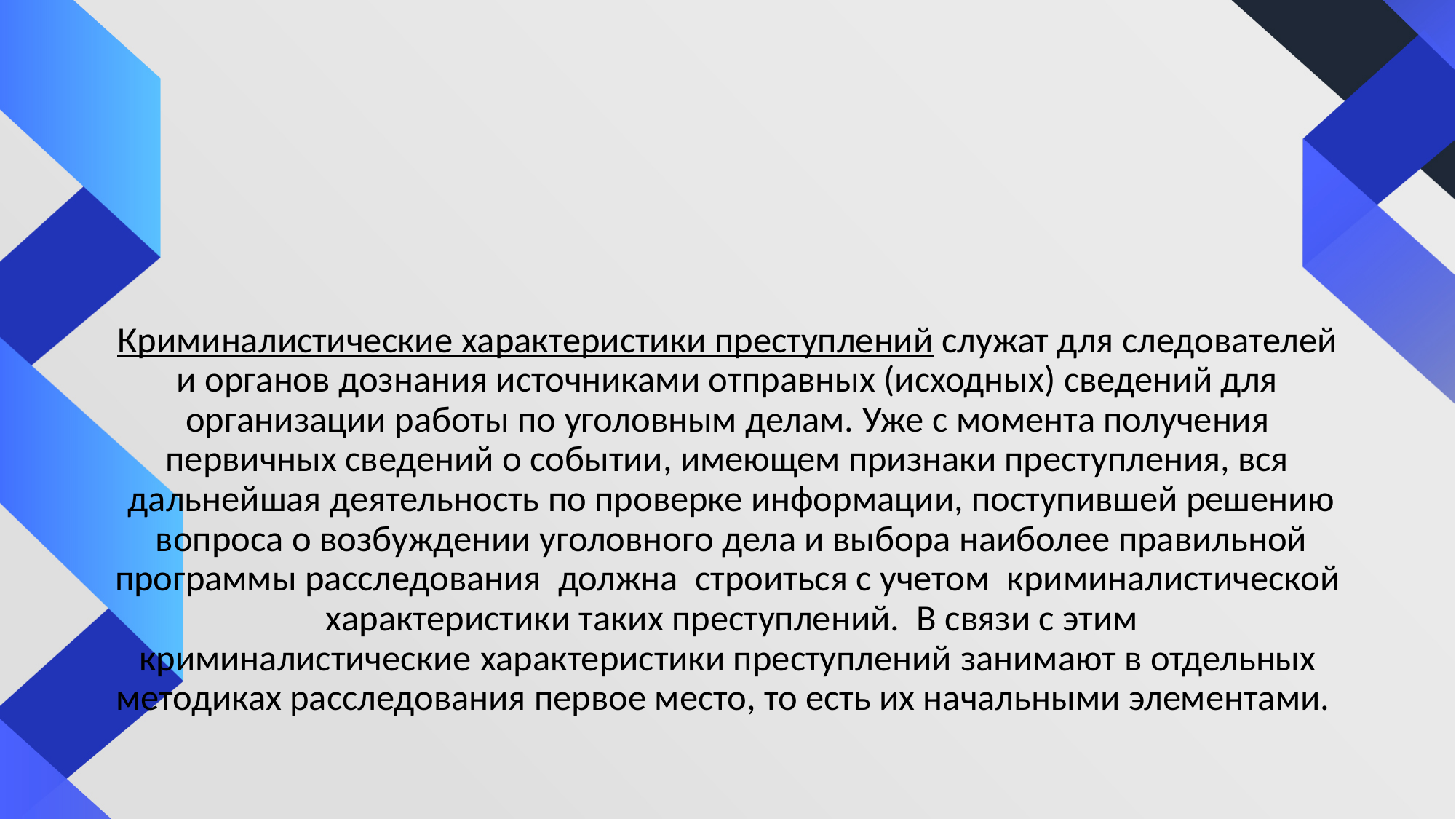

#

Криминалистические характеристики преступлений служат для следователей и органов дознания источниками отправных (исходных) сведений для организации работы по уголовным делам. Уже с момента получения первичных сведений о событии, имеющем признаки преступления, вся  дальнейшая деятельность по проверке информации, поступившей решению  вопроса о возбуждении уголовного дела и выбора наиболее правильной программы расследования  должна  строиться с учетом  криминалистической  характеристики таких преступлений.  В связи с этим криминалистические характеристики преступлений занимают в отдельных методиках расследования первое место, то есть их начальными элементами.